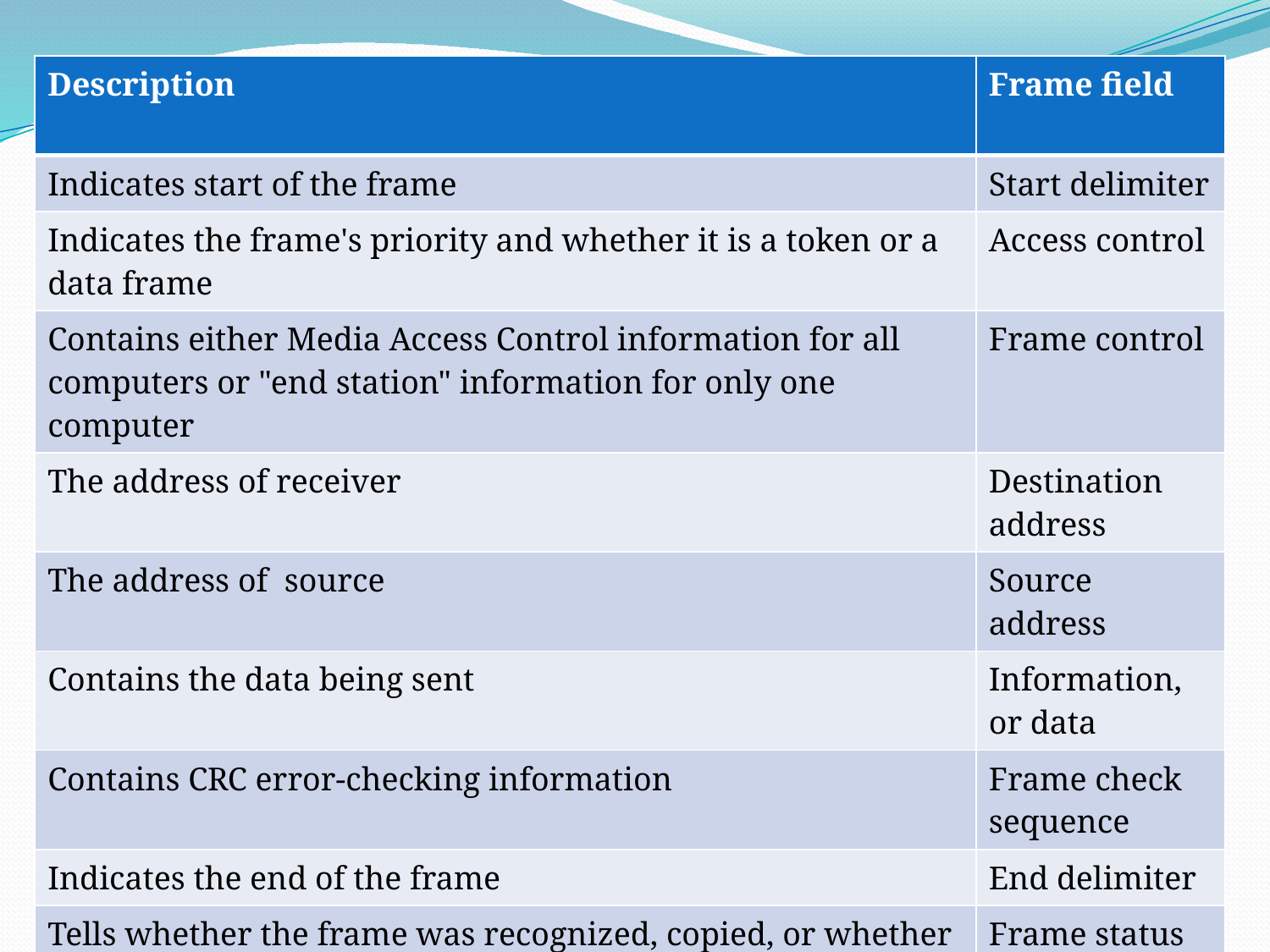

| Description | Frame field |
| --- | --- |
| Indicates start of the frame | Start delimiter |
| Indicates the frame's priority and whether it is a token or a data frame | Access control |
| Contains either Media Access Control information for all computers or "end station" information for only one computer | Frame control |
| The address of receiver | Destination address |
| The address of source | Source address |
| Contains the data being sent | Information, or data |
| Contains CRC error-checking information | Frame check sequence |
| Indicates the end of the frame | End delimiter |
| Tells whether the frame was recognized, copied, or whether the destination address was available | Frame status |